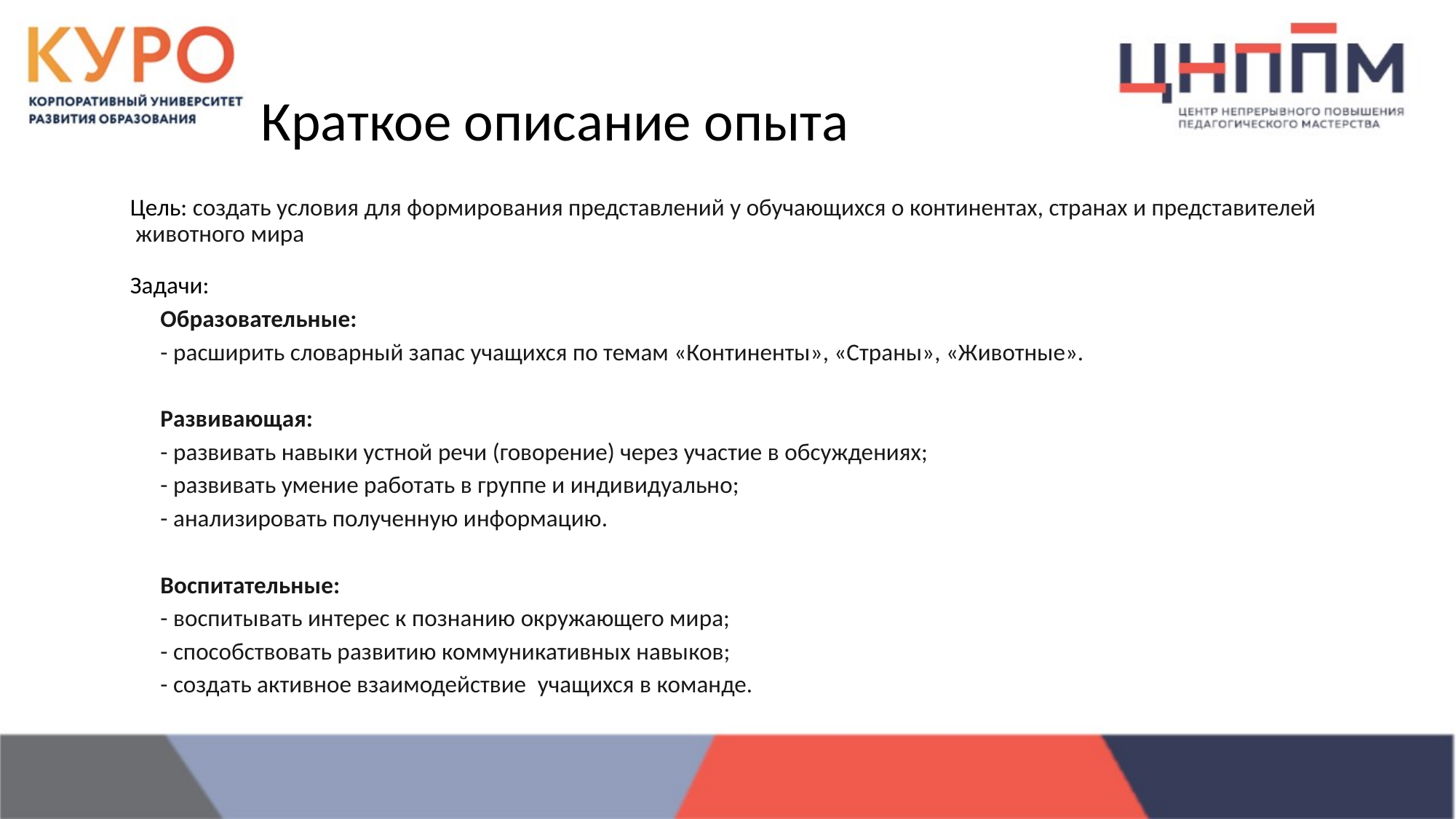

# Краткое описание опыта
Цель: создать условия для формирования представлений у обучающихся о континентах, странах и представителей животного мира

Задачи:
Образовательные:
- расширить словарный запас учащихся по темам «Континенты», «Страны», «Животные».

Развивающая:
- развивать навыки устной речи (говорение) через участие в обсуждениях;
- развивать умение работать в группе и индивидуально;
- анализировать полученную информацию.

Воспитательные:
- воспитывать интерес к познанию окружающего мира;
- способствовать развитию коммуникативных навыков;
- создать активное взаимодействие  учащихся в команде.